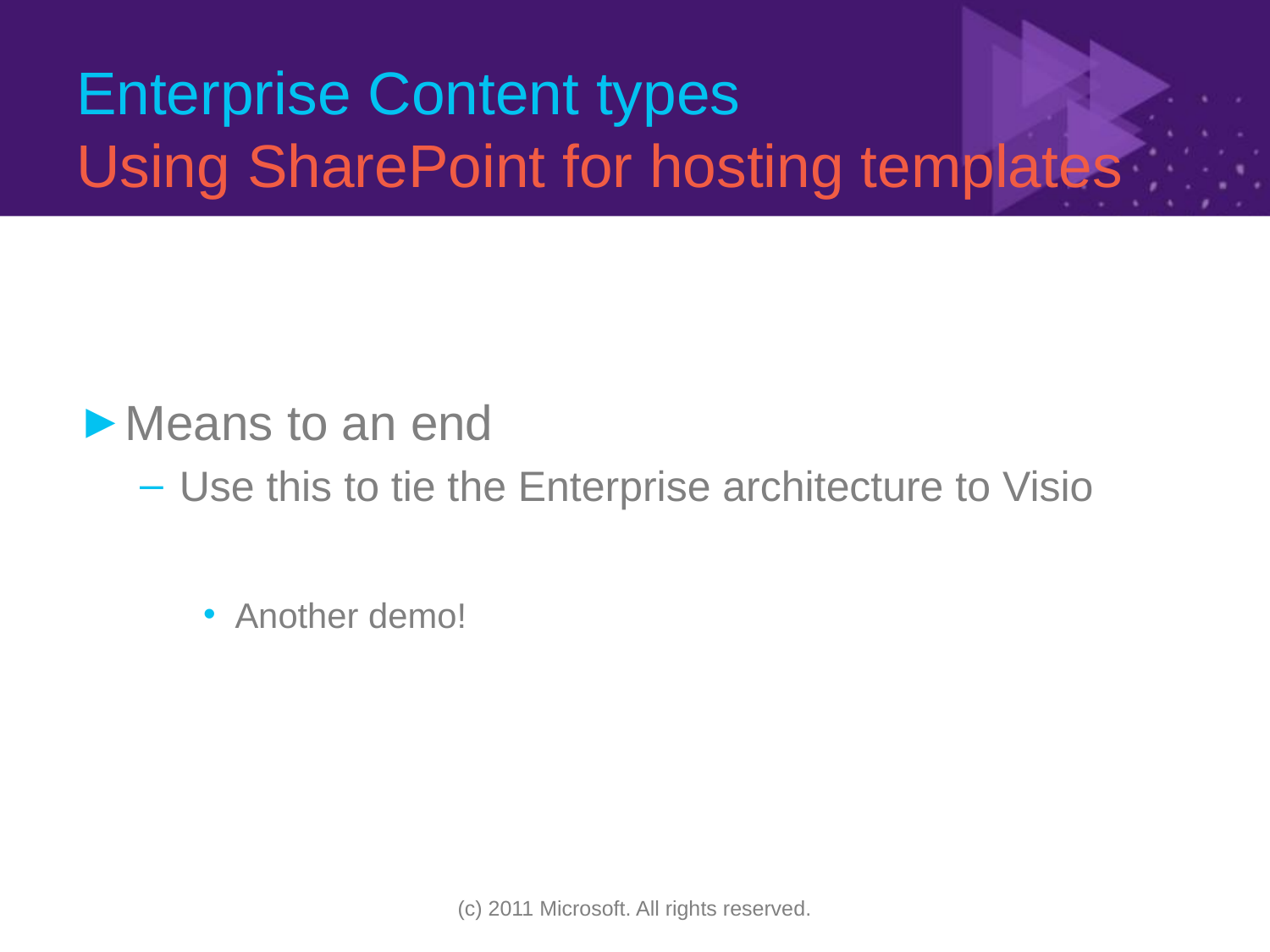

# Enterprise Content types Using SharePoint for hosting templates

Means to an end
Use this to tie the Enterprise architecture to Visio

Another demo!
(c) 2011 Microsoft. All rights reserved.